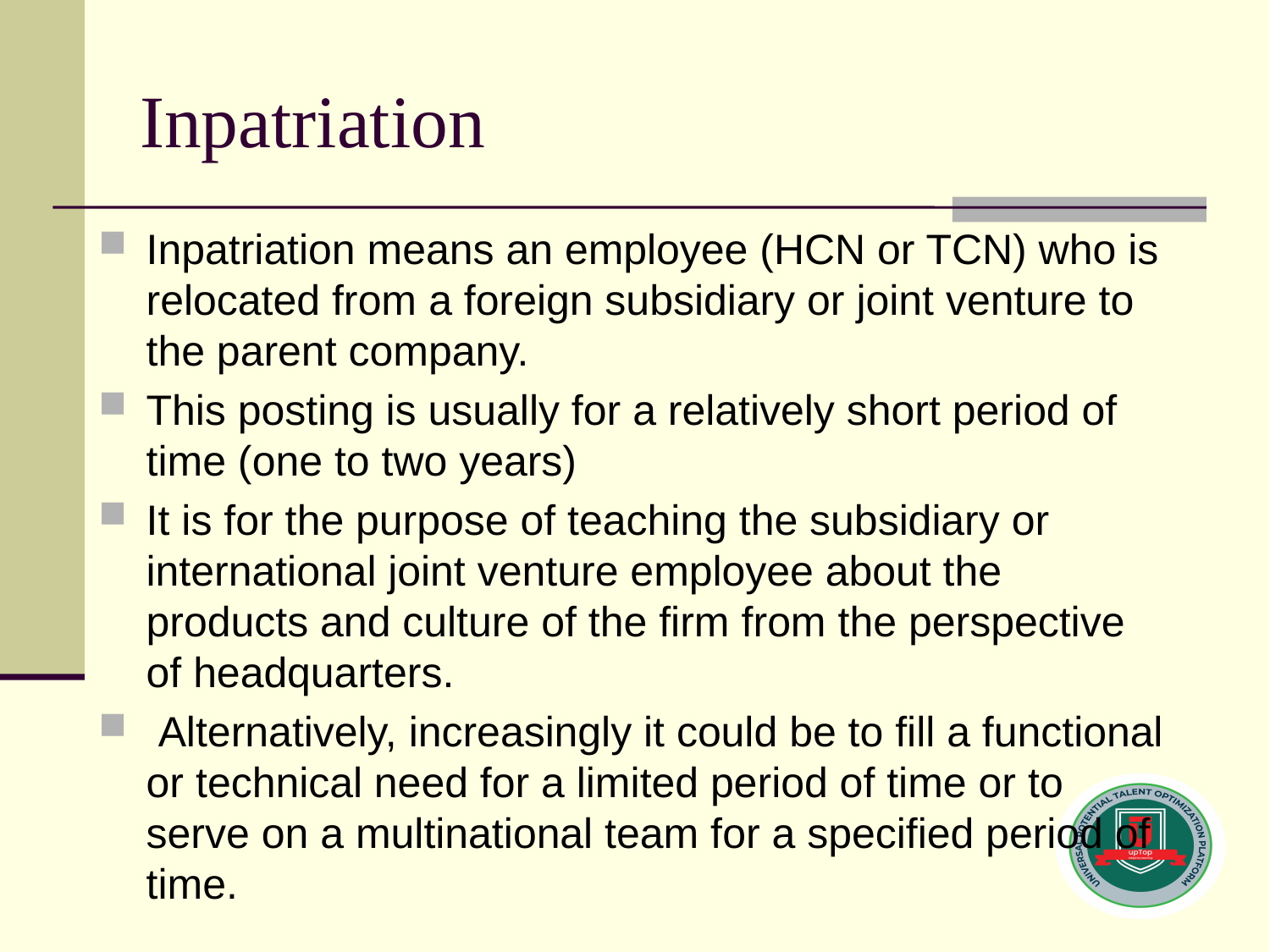

# Inpatriation
Inpatriation means an employee (HCN or TCN) who is relocated from a foreign subsidiary or joint venture to the parent company.
This posting is usually for a relatively short period of time (one to two years)
It is for the purpose of teaching the subsidiary or international joint venture employee about the products and culture of the firm from the perspective of headquarters.
 Alternatively, increasingly it could be to fill a functional or technical need for a limited period of time or to serve on a multinational team for a specified period of time.